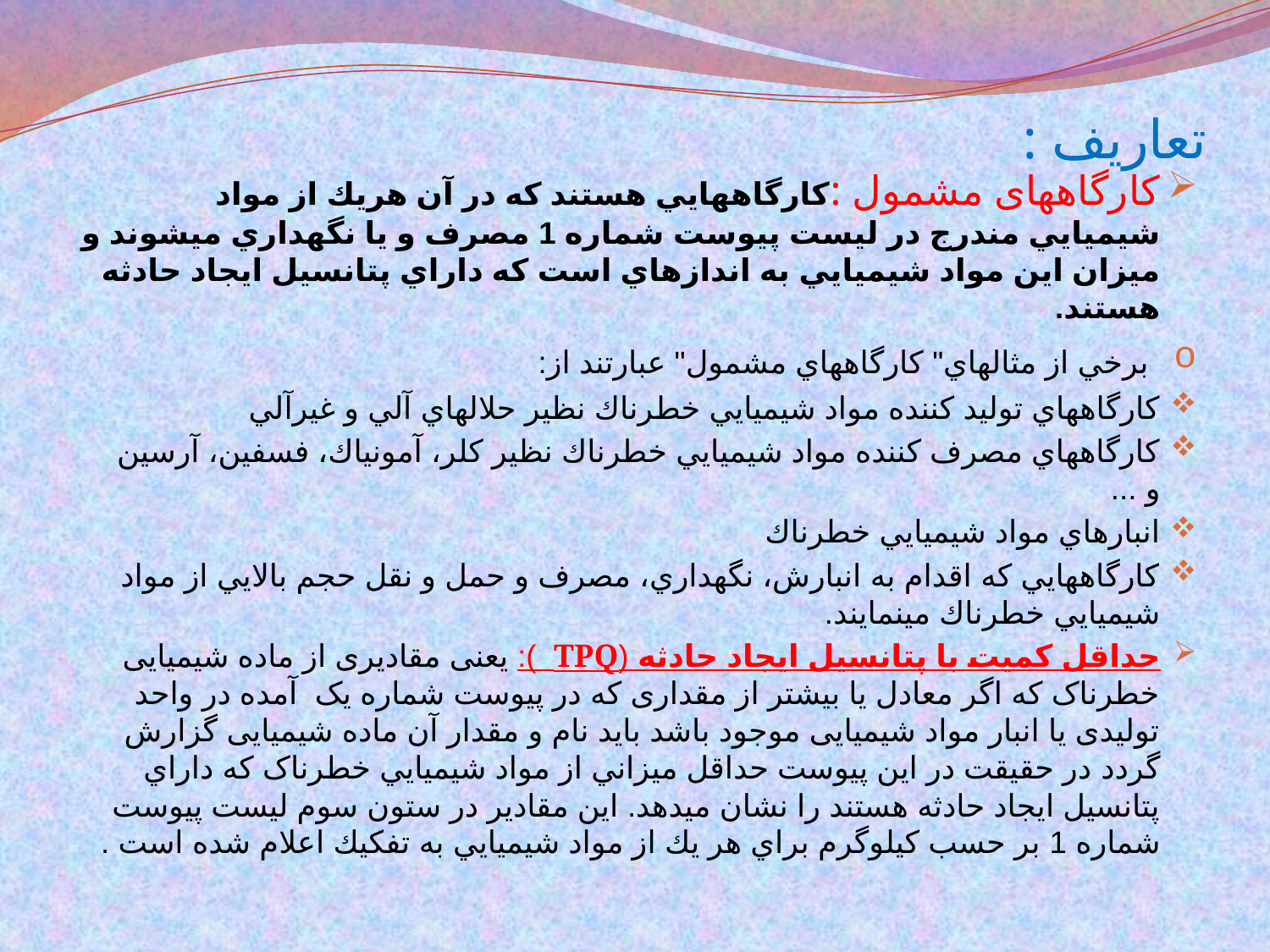

# تعاریف :
کارگاههای مشمول :كارگاههايي هستند كه در آن هريك از مواد شيميايي مندرج در ليست پيوست شماره 1 مصرف و يا نگهداري مي­شوند و ميزان اين مواد شيميايي به اندازهاي است كه داراي پتانسیل ایجاد حادثه هستند.
 برخي از مثالهاي" كارگاههاي مشمول" عبارتند از:
كارگاههاي توليد كننده مواد شيميايي خطرناك نظير حلالهاي آلي و غيرآلي
كارگاههاي مصرف كننده مواد شيميايي خطرناك نظير كلر، آمونياك، فسفين، آرسين و ...
انبارهاي مواد شيميايي خطرناك
كارگاههايي كه اقدام به انبارش، نگهداري، مصرف و حمل و نقل حجم بالايي از مواد شيميايي خطرناك مي­نمايند.
حداقل كميت با پتانسيل ايجاد حادثه (TPQ  ): یعنی مقادیری از ماده شیمیایی خطرناک که اگر معادل یا بیشتر از مقداری که در پیوست شماره یک  آمده در واحد تولیدی یا انبار مواد شیمیایی موجود باشد باید نام و مقدار آن ماده شیمیایی گزارش گردد در حقیقت در این پیوست حداقل ميزاني از مواد شيميايي خطرناک كه داراي پتانسیل ایجاد حادثه هستند را نشان میدهد. اين مقادير در ستون سوم ليست پيوست شماره 1 بر حسب کیلوگرم براي هر يك از مواد شيميايي به تفكيك اعلام شده است .